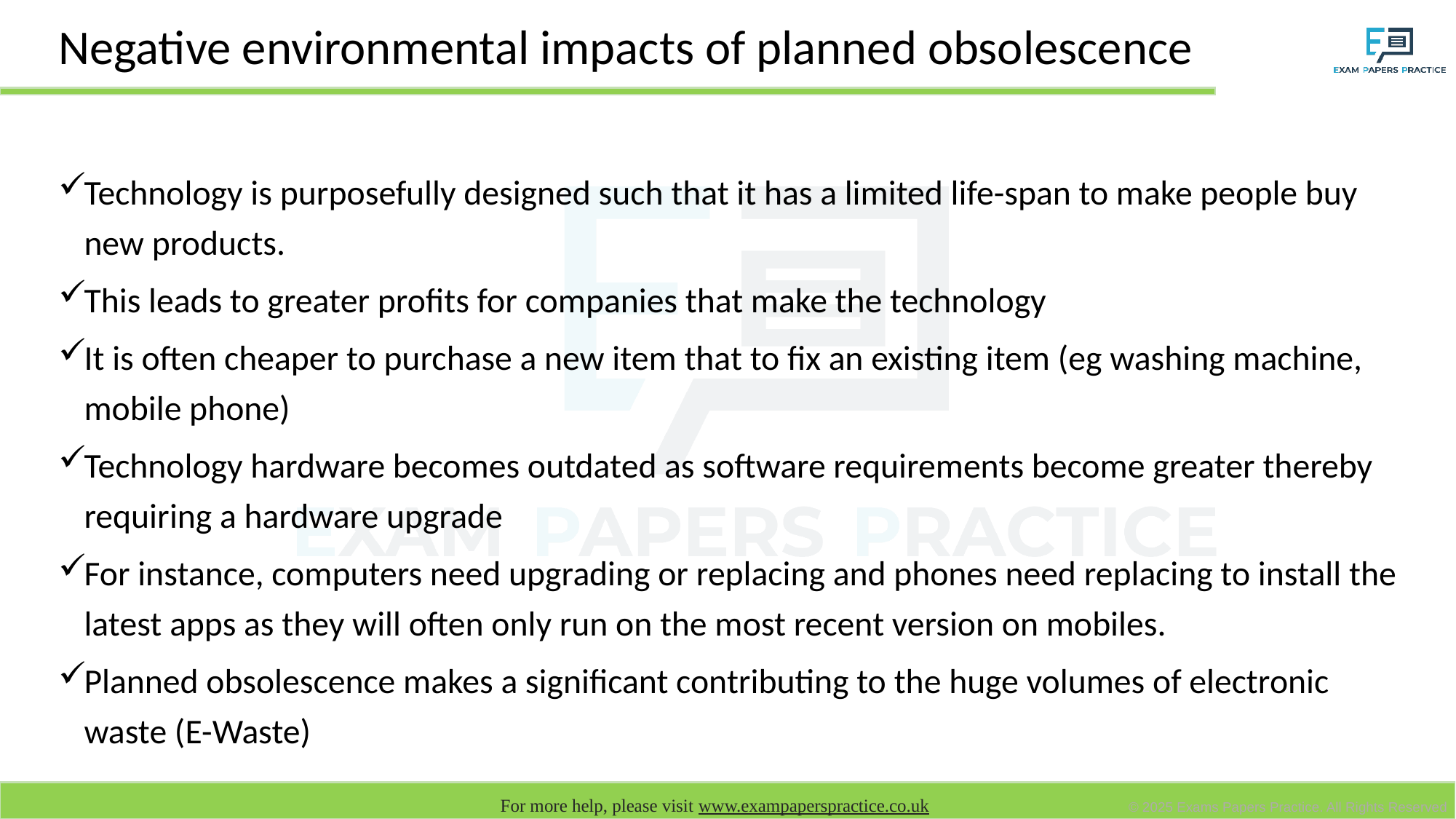

# Negative environmental impacts of planned obsolescence
Technology is purposefully designed such that it has a limited life-span to make people buy new products.
This leads to greater profits for companies that make the technology
It is often cheaper to purchase a new item that to fix an existing item (eg washing machine, mobile phone)
Technology hardware becomes outdated as software requirements become greater thereby requiring a hardware upgrade
For instance, computers need upgrading or replacing and phones need replacing to install the latest apps as they will often only run on the most recent version on mobiles.
Planned obsolescence makes a significant contributing to the huge volumes of electronic waste (E-Waste)